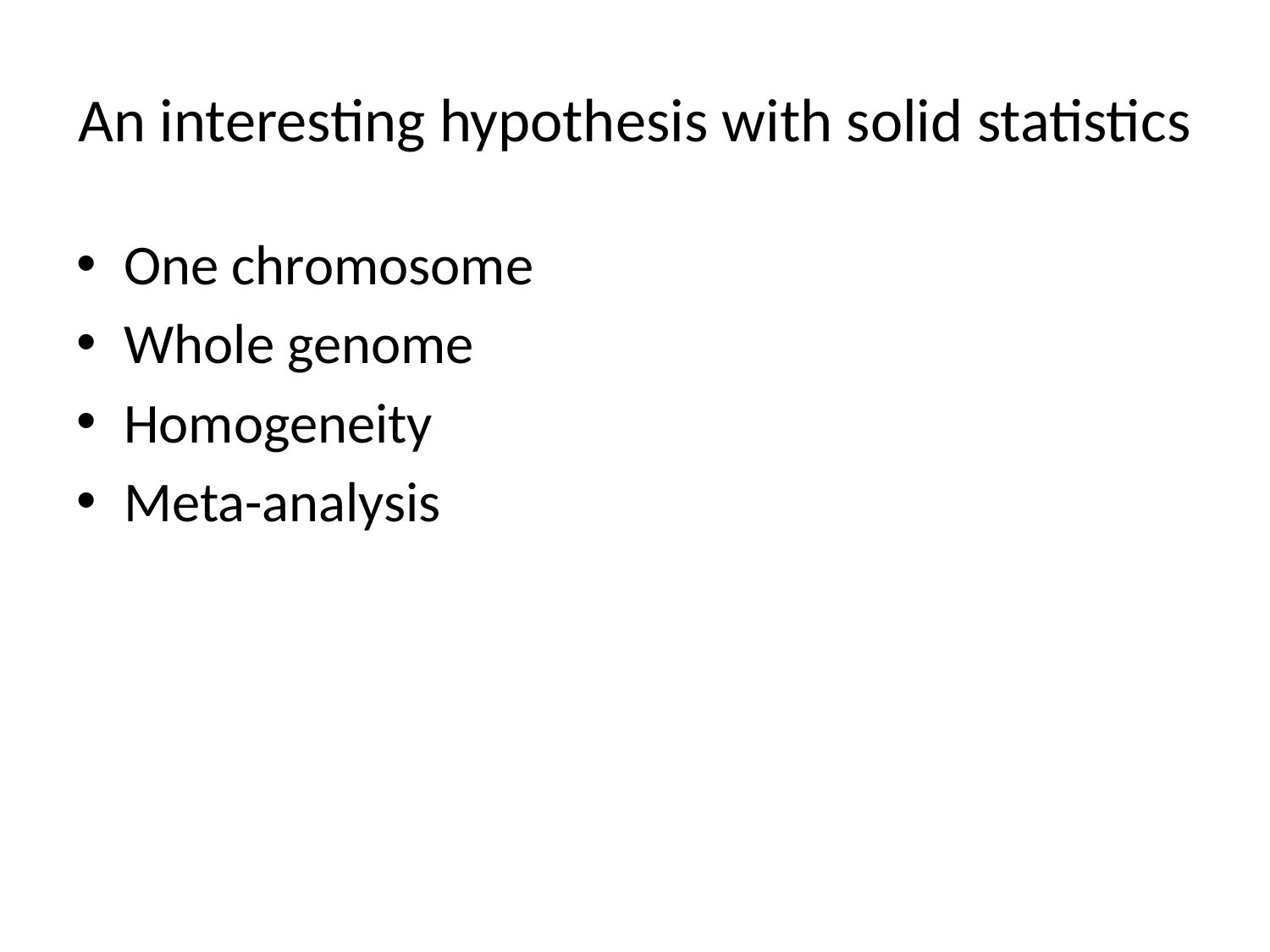

# An interesting hypothesis with solid statistics
One chromosome
Whole genome
Homogeneity
Meta-analysis